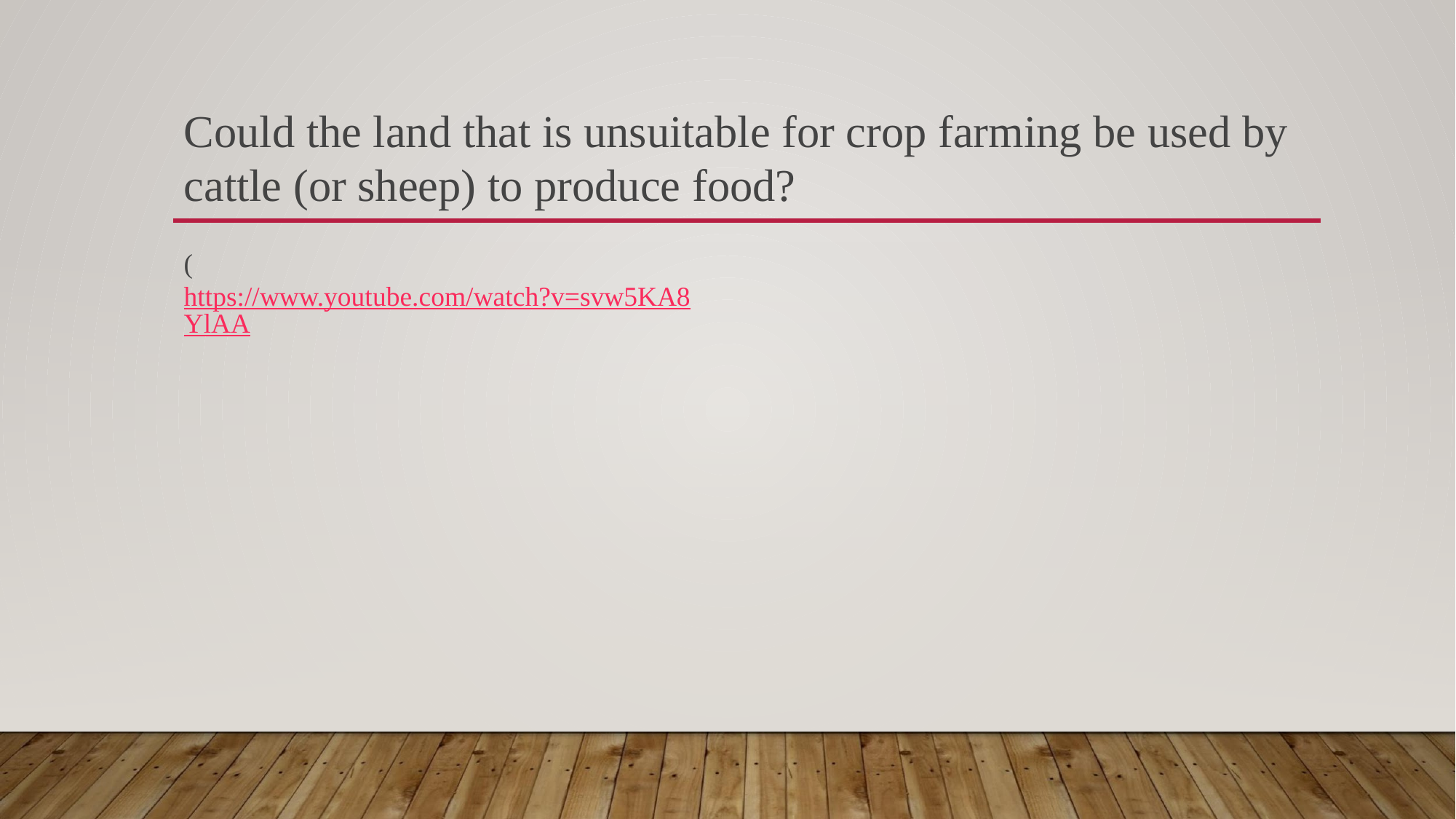

# Could the land that is unsuitable for crop farming be used by cattle (or sheep) to produce food?
(https://www.youtube.com/watch?v=svw5KA8YlAA